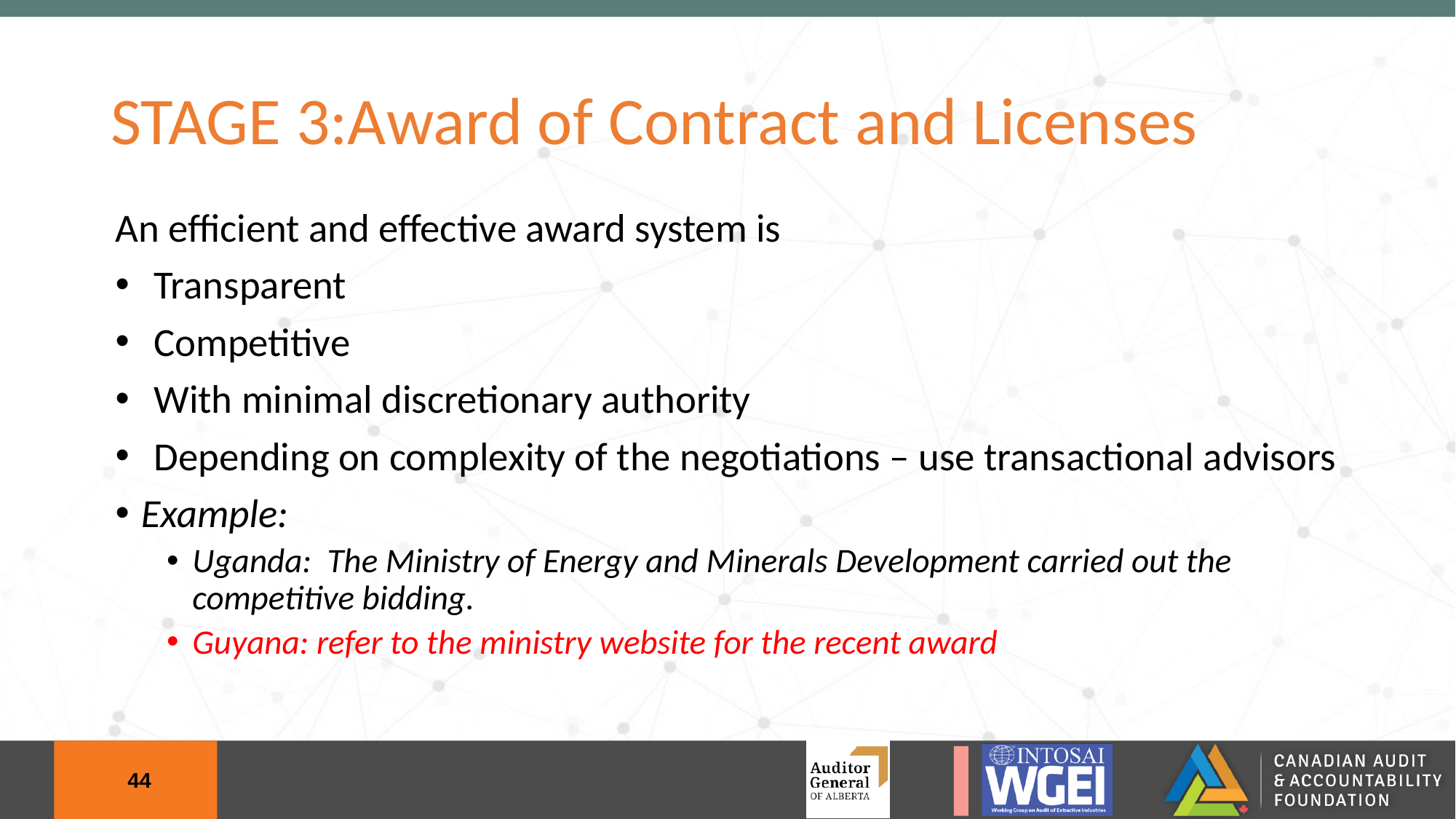

# STAGE 3:Award of Contract and Licenses
An efficient and effective award system is
Transparent
Competitive
With minimal discretionary authority
Depending on complexity of the negotiations – use transactional advisors
Example:
Uganda:  The Ministry of Energy and Minerals Development carried out the competitive bidding.
Guyana: refer to the ministry website for the recent award